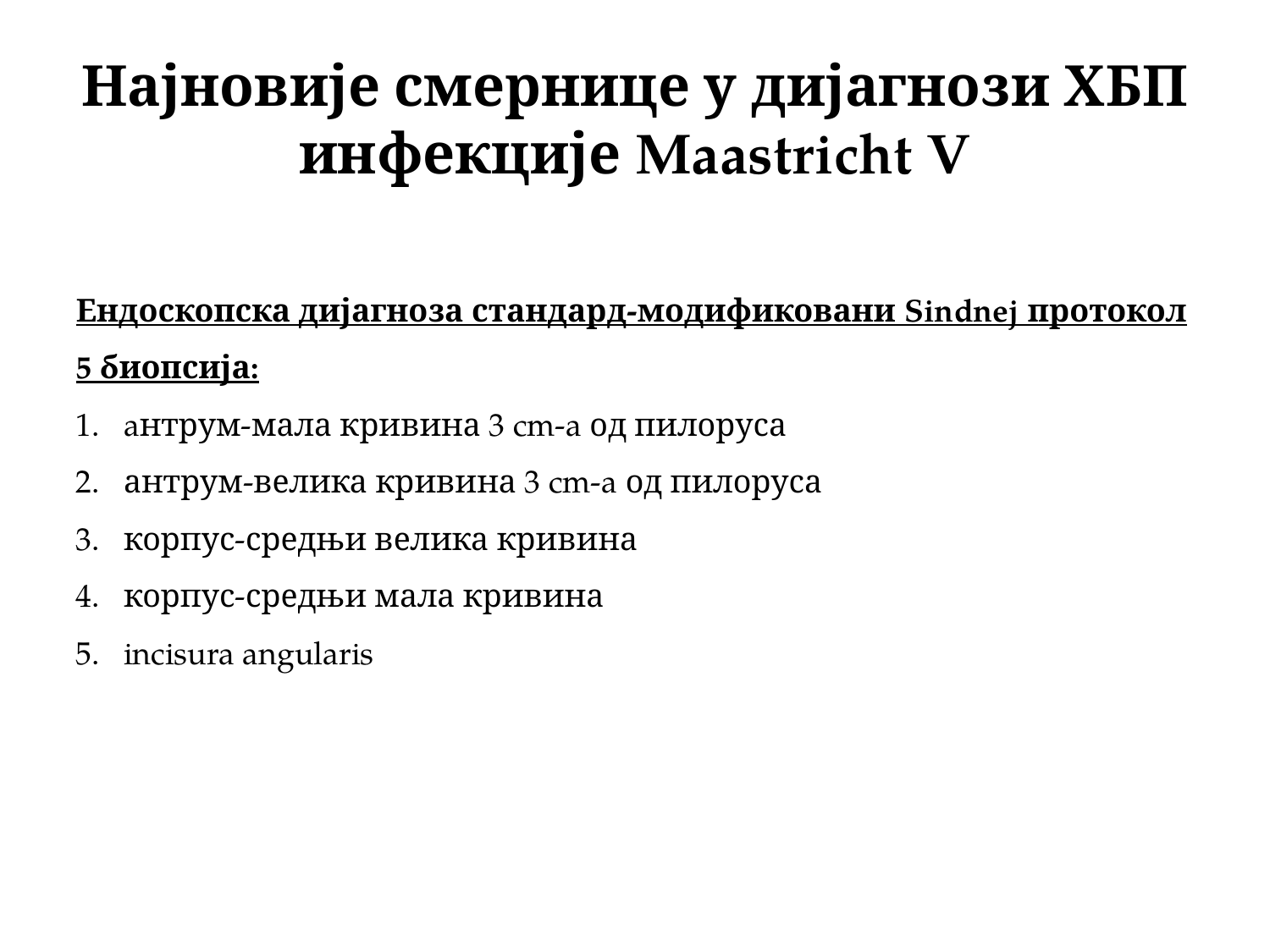

# Најновије смернице у дијагнози ХБП инфекције Maastricht V
Ендоскопска дијагноза стандард-модификовани Sindnej протокол
5 биопсија:
aнтрум-мала кривина 3 cm-a од пилоруса
антрум-велика кривина 3 cm-a од пилоруса
корпус-средњи велика кривина
корпус-средњи мала кривина
incisura angularis